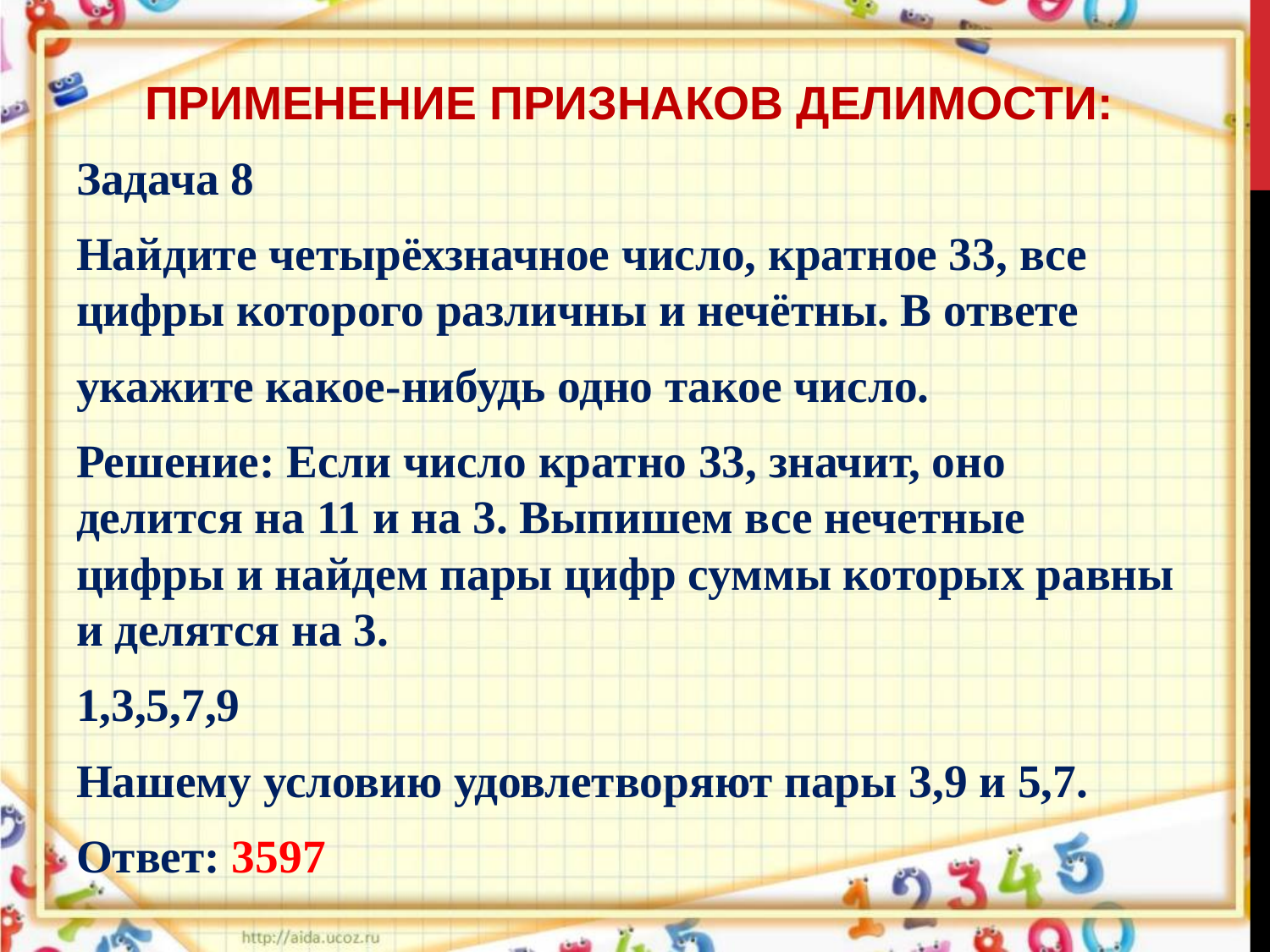

ПРИМЕНЕНИЕ ПРИЗНАКОВ ДЕЛИМОСТИ:
Задача 8
Найдите четырёхзначное число, кратное 33, все цифры которого различны и нечётны. В ответе
укажите какое­-нибудь одно такое число.
Решение: Если число кратно 33, значит, оно делится на 11 и на 3. Выпишем все нечетные цифры и найдем пары цифр суммы которых равны и делятся на 3.
1,3,5,7,9
Нашему условию удовлетворяют пары 3,9 и 5,7.
Ответ: 3597